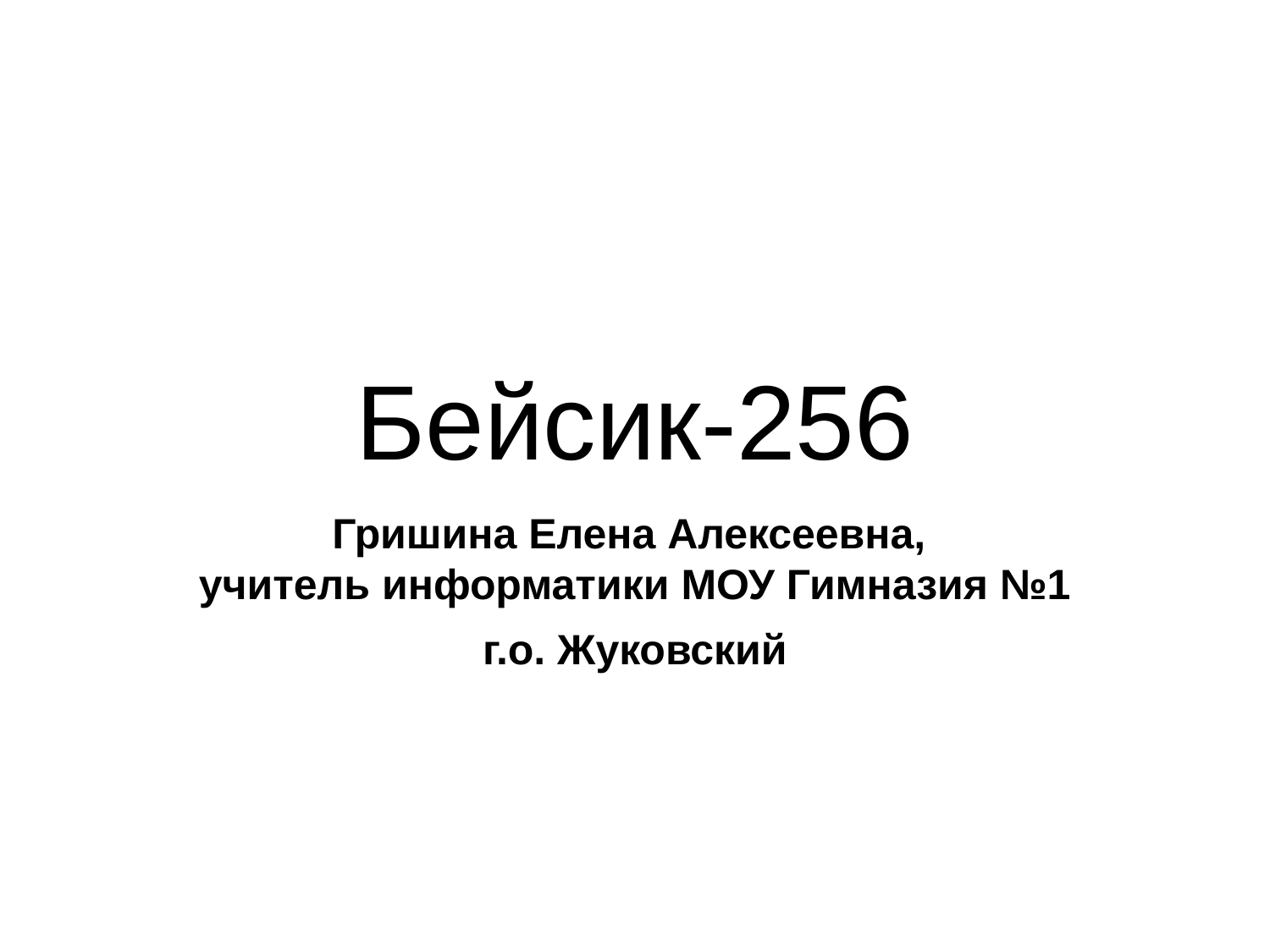

# Бейсик-256
Гришина Елена Алексеевна,
учитель информатики МОУ Гимназия №1
г.о. Жуковский